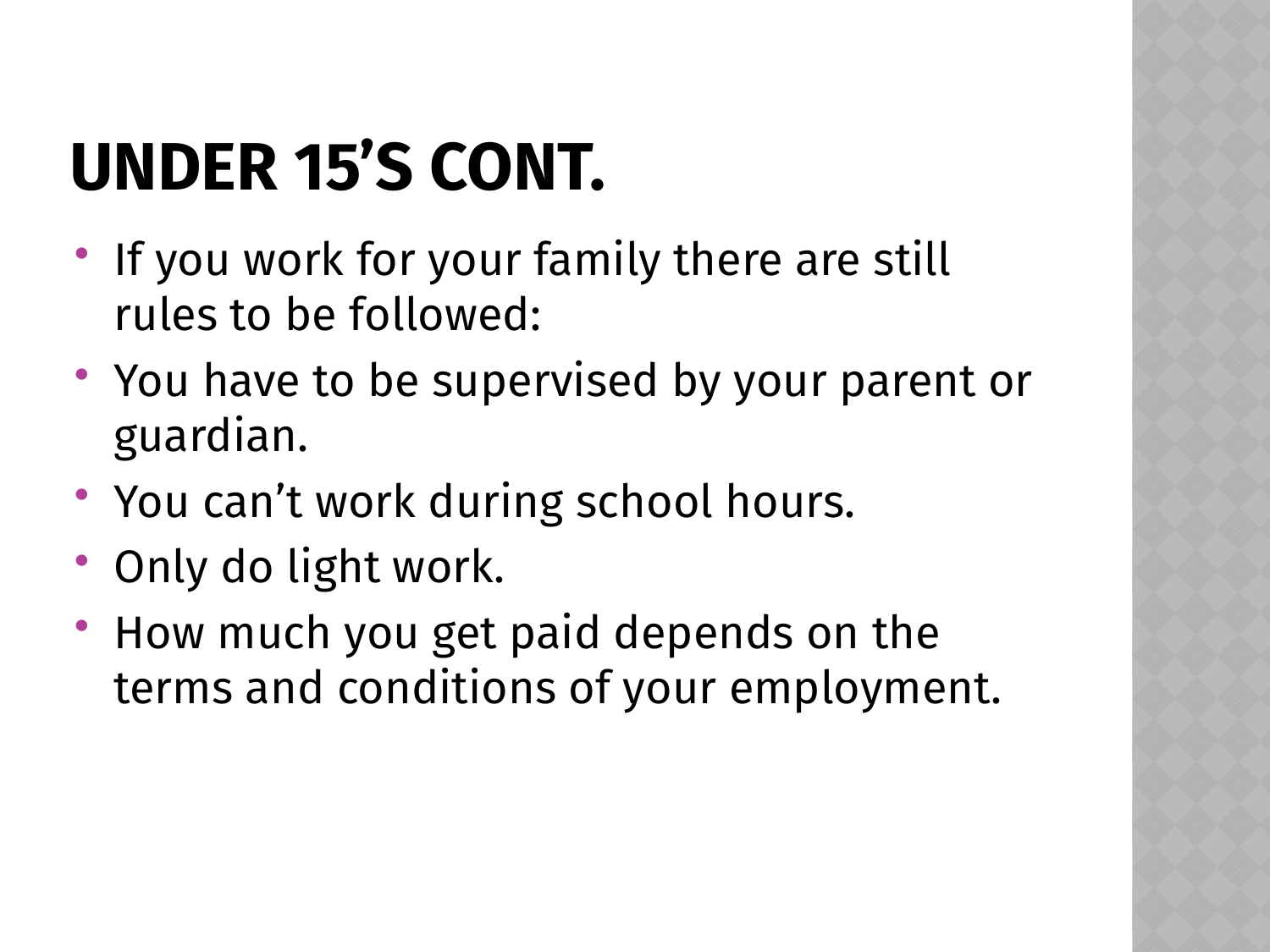

# Under 15’s cont.
If you work for your family there are still rules to be followed:
You have to be supervised by your parent or guardian.
You can’t work during school hours.
Only do light work.
How much you get paid depends on the terms and conditions of your employment.